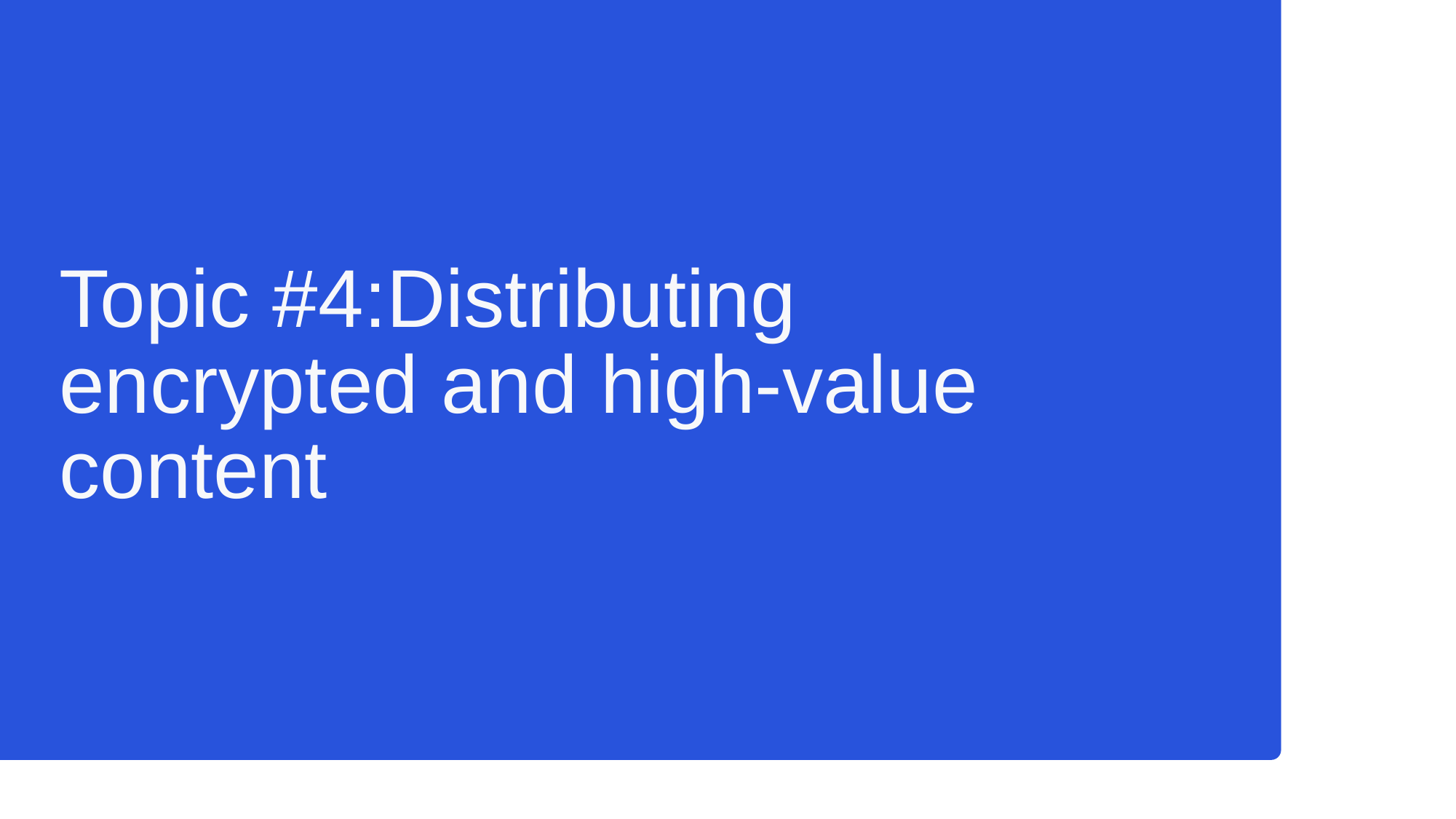

# Topic #4:Distributing encrypted and high-value content